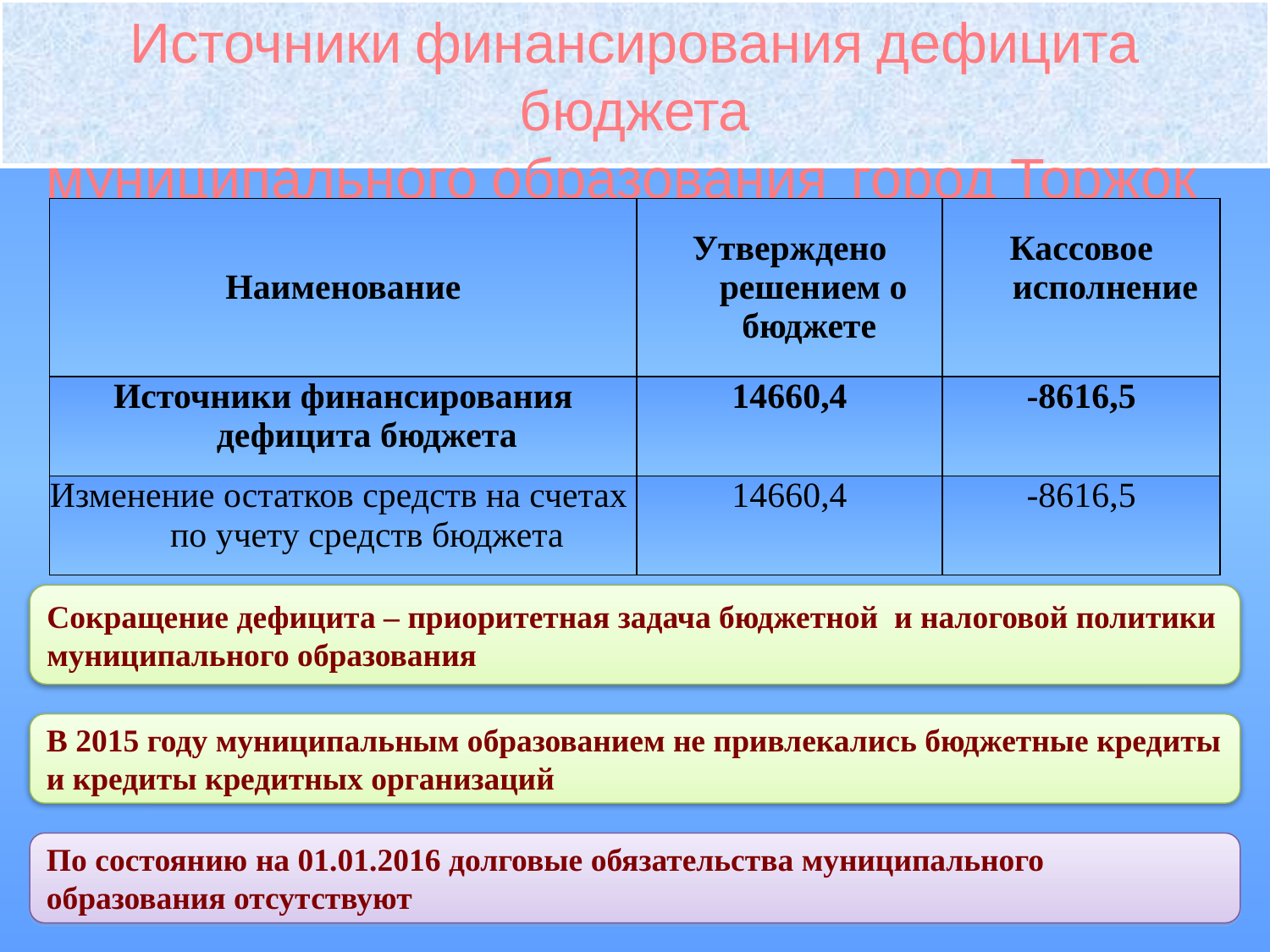

# Источники финансирования дефицита бюджета муниципального образования  город Торжок
| Наименование | Утверждено решением о бюджете | Кассовое исполнение |
| --- | --- | --- |
| Источники финансирования дефицита бюджета | 14660,4 | -8616,5 |
| Изменение остатков средств на счетах по учету средств бюджета | 14660,4 | -8616,5 |
Сокращение дефицита – приоритетная задача бюджетной  и налоговой политики
муниципального образования
В 2015 году муниципальным образованием не привлекались бюджетные кредиты
и кредиты кредитных организаций
По состоянию на 01.01.2016 долговые обязательства муниципального
образования отсутствуют